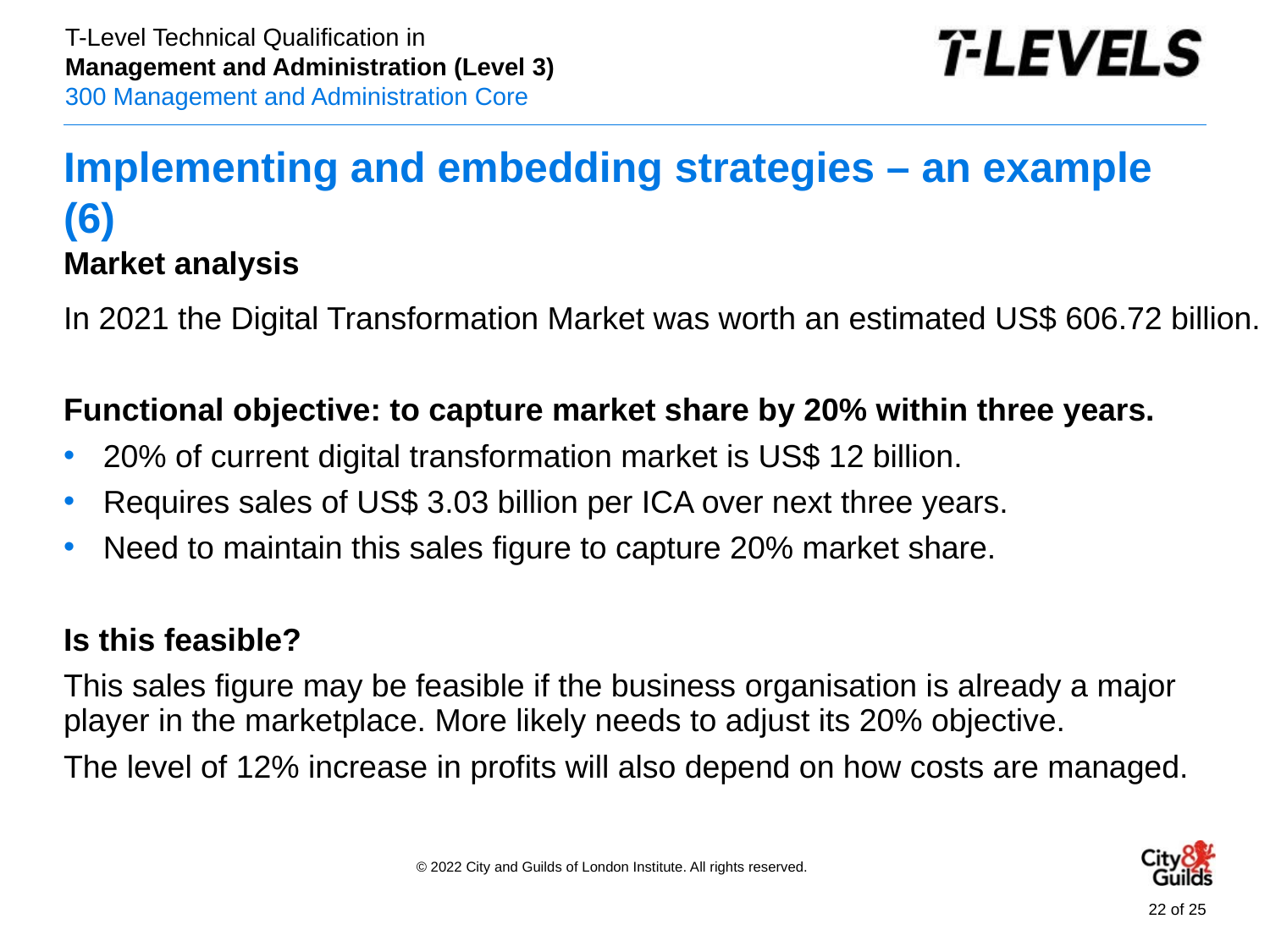

# Implementing and embedding strategies – an example (6)
Market analysis
In 2021 the Digital Transformation Market was worth an estimated US$ 606.72 billion.

Functional objective: to capture market share by 20% within three years.
20% of current digital transformation market is US$ 12 billion.
Requires sales of US$ 3.03 billion per ICA over next three years.
Need to maintain this sales figure to capture 20% market share.

Is this feasible?
This sales figure may be feasible if the business organisation is already a major player in the marketplace. More likely needs to adjust its 20% objective.
The level of 12% increase in profits will also depend on how costs are managed.